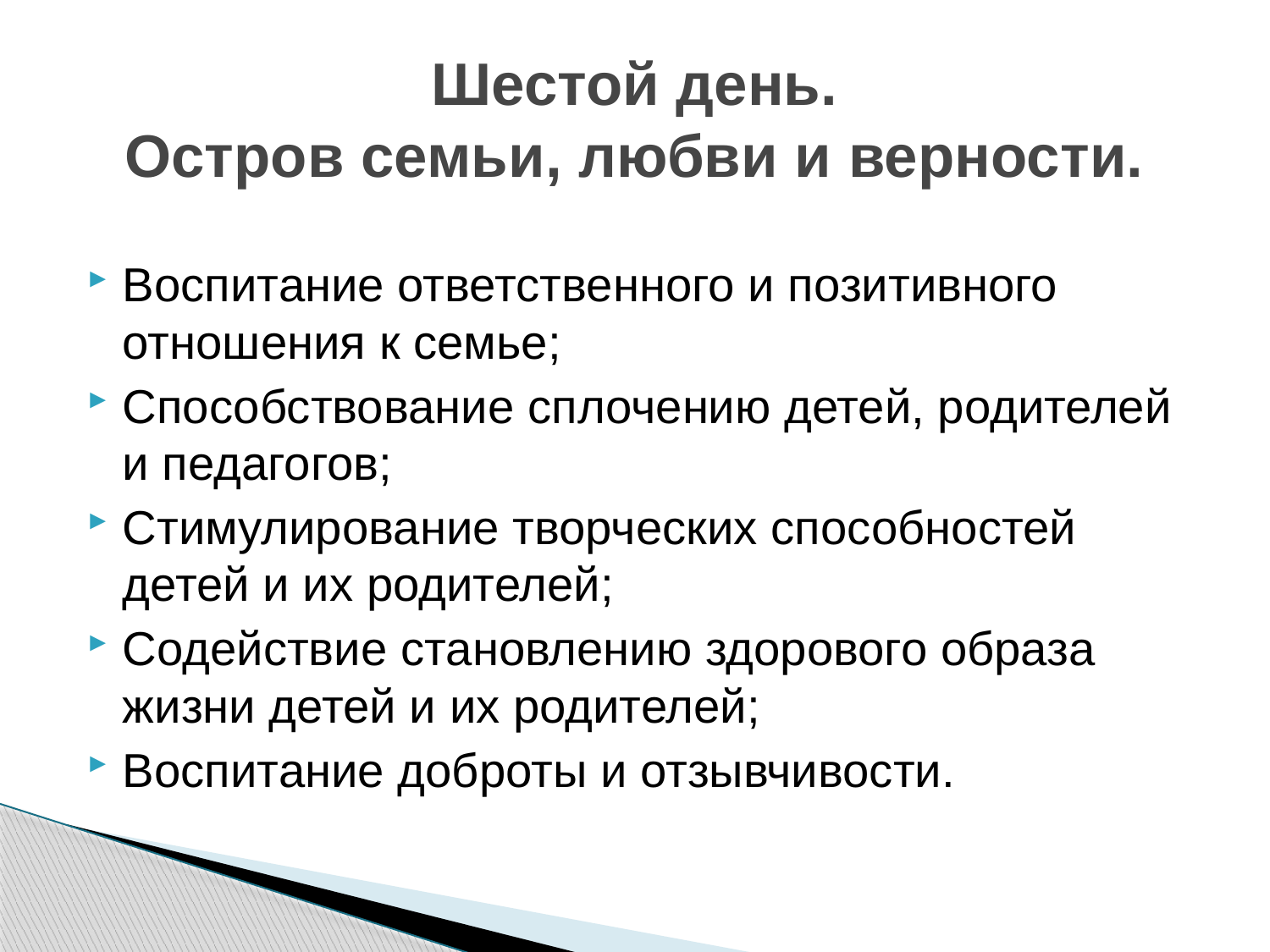

# Шестой день. Остров семьи, любви и верности.
Воспитание ответственного и позитивного отношения к семье;
Способствование сплочению детей, родителей и педагогов;
Стимулирование творческих способностей детей и их родителей;
Содействие становлению здорового образа жизни детей и их родителей;
Воспитание доброты и отзывчивости.